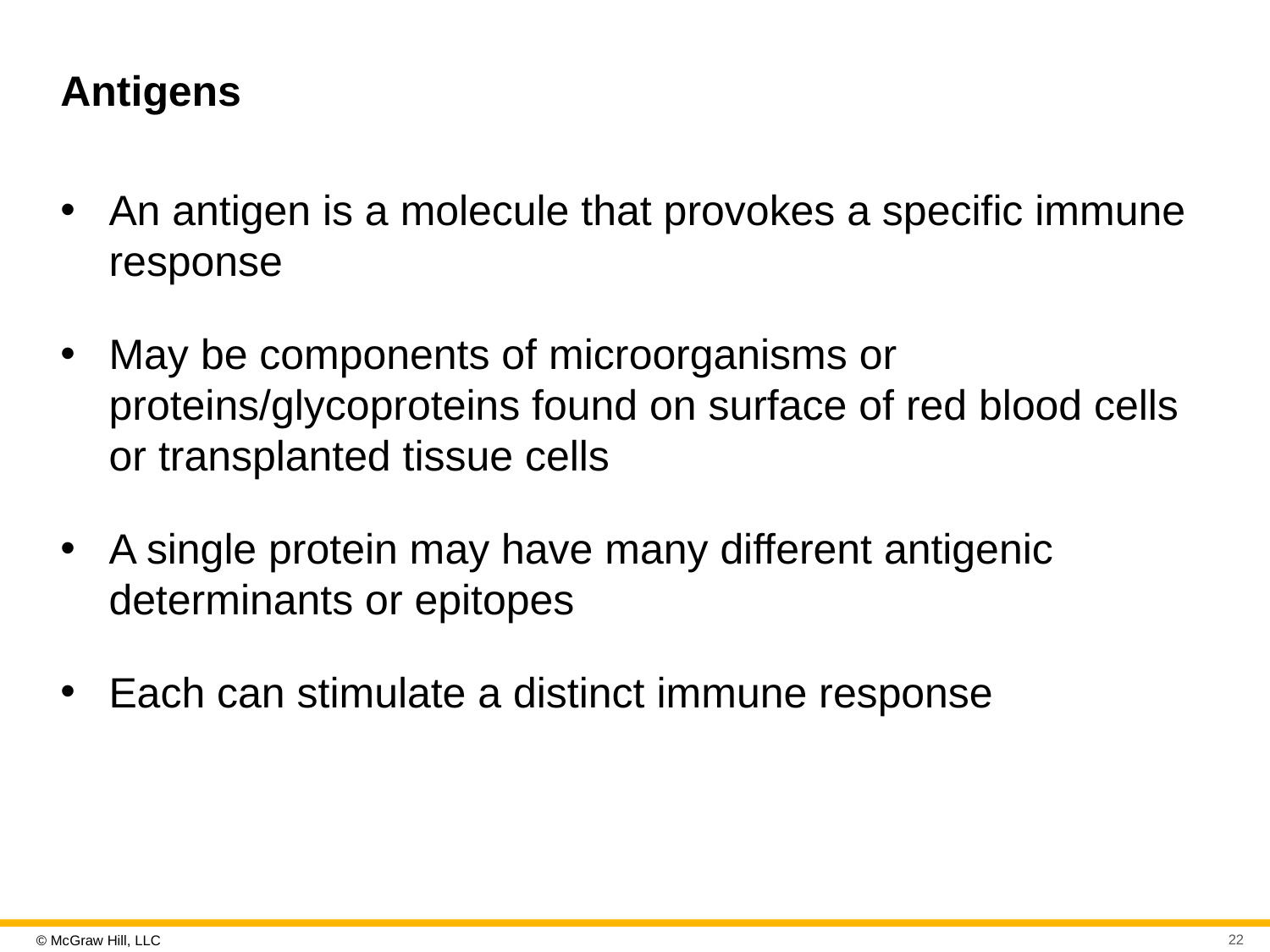

# Antigens
An antigen is a molecule that provokes a specific immune response
May be components of microorganisms or proteins/glycoproteins found on surface of red blood cells or transplanted tissue cells
A single protein may have many different antigenic determinants or epitopes
Each can stimulate a distinct immune response
22